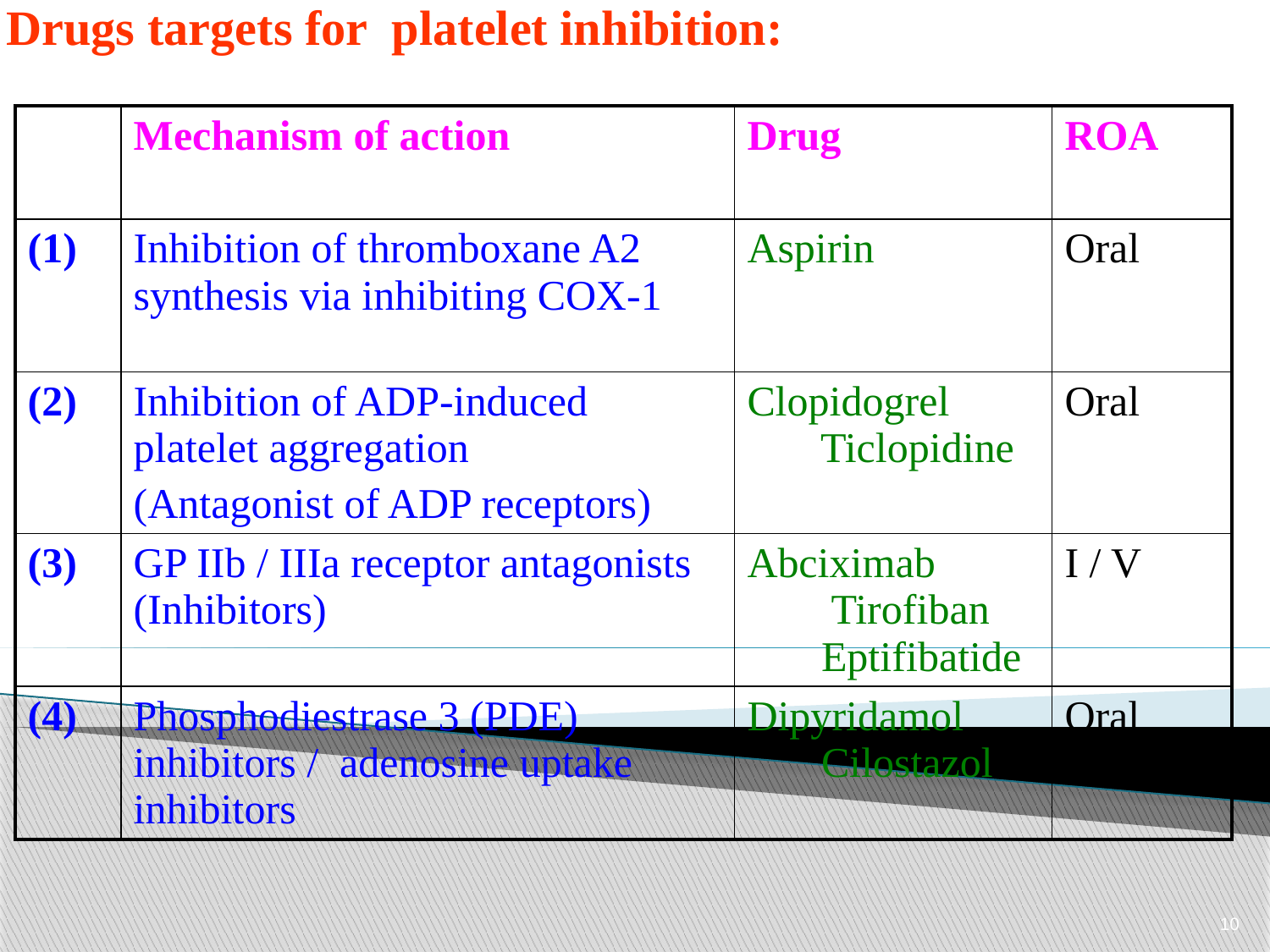

Drugs targets for  platelet inhibition:
|  | Mechanism of action | Drug | ROA |
| --- | --- | --- | --- |
| (1) | Inhibition of thromboxane A2 synthesis via inhibiting COX-1 | Aspirin | Oral |
| (2) | Inhibition of ADP-induced platelet aggregation (Antagonist of ADP receptors) | Clopidogrel Ticlopidine | Oral |
| (3) | GP IIb / IIIa receptor antagonists (Inhibitors) | Abciximab Tirofiban Eptifibatide | I / V |
| (4) | Phosphodiestrase 3 (PDE) inhibitors / adenosine uptake inhibitors | Dipyridamol Cilostazol | Oral |
10